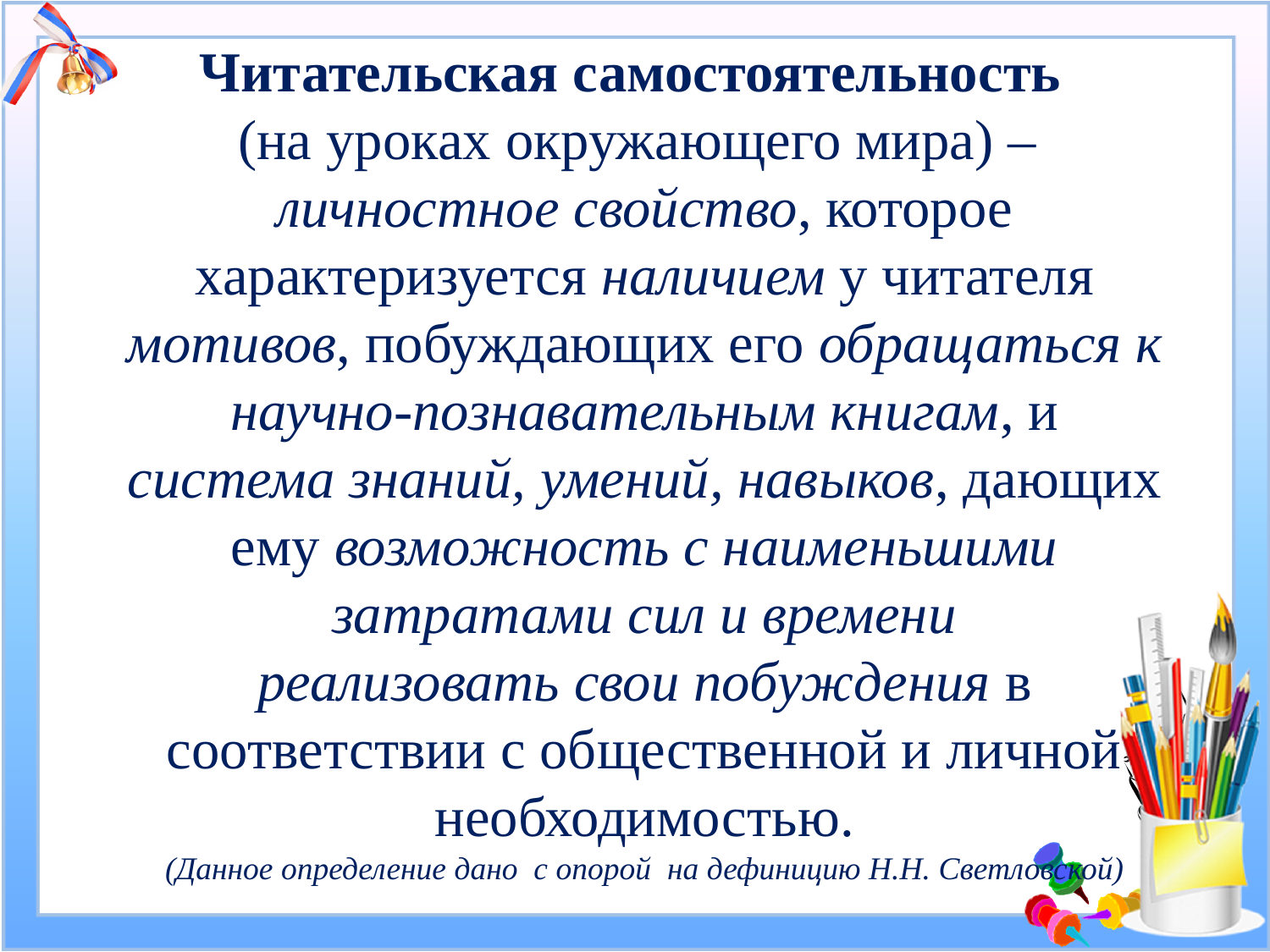

# Читательская самостоятельность (на уроках окружающего мира) – личностное свойство, которое характеризуется наличием у читателя мотивов, побуждающих его обращаться к научно-познавательным книгам, и система знаний, умений, навыков, дающих ему возможность с наименьшими затратами сил и времени реализовать свои побуждения в соответствии с общественной и личной необходимостью. (Данное определение дано  с опорой  на дефиницию Н.Н. Светловской)